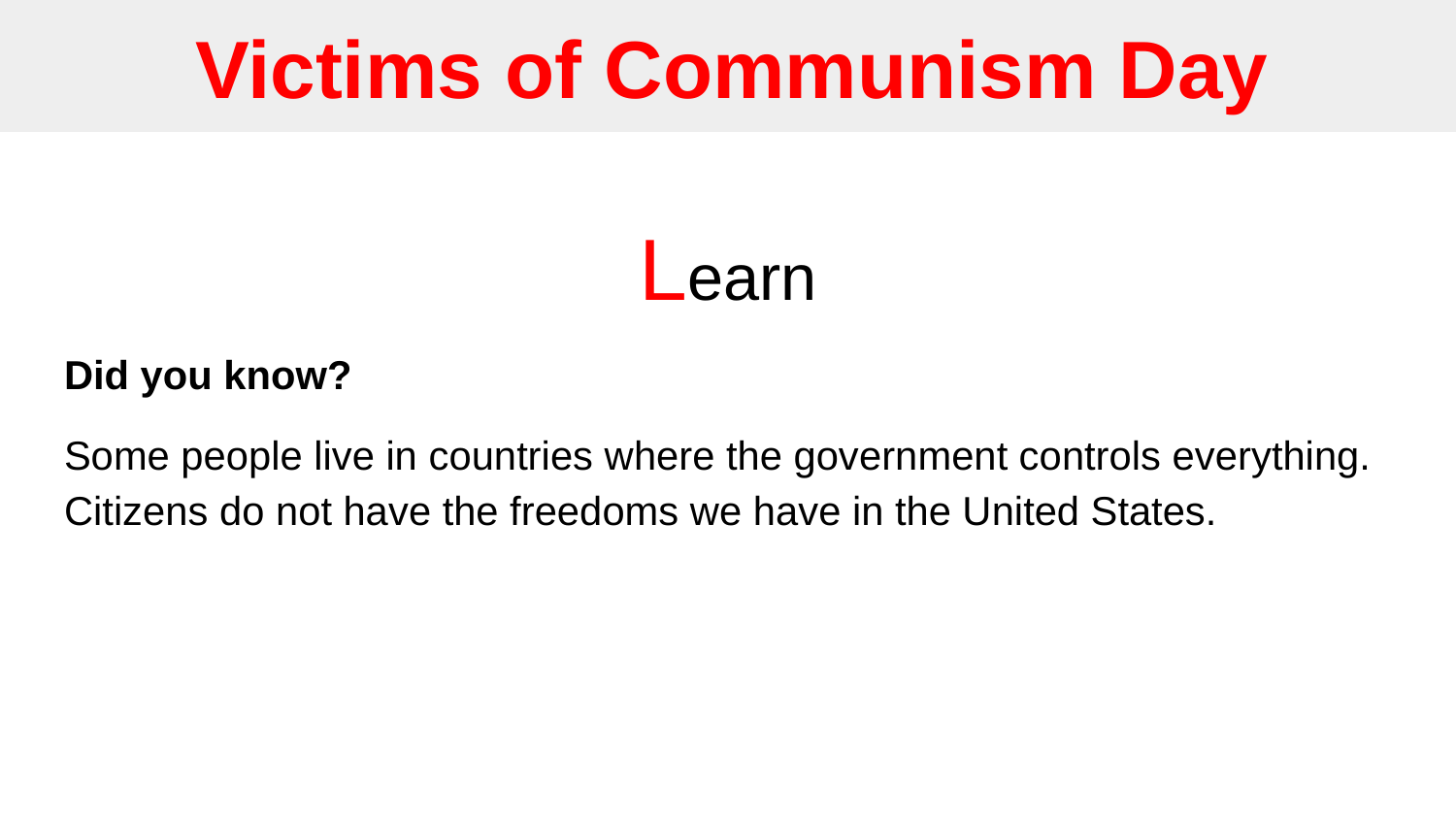

# Victims of Communism Day
Learn
Did you know?
Some people live in countries where the government controls everything. Citizens do not have the freedoms we have in the United States.